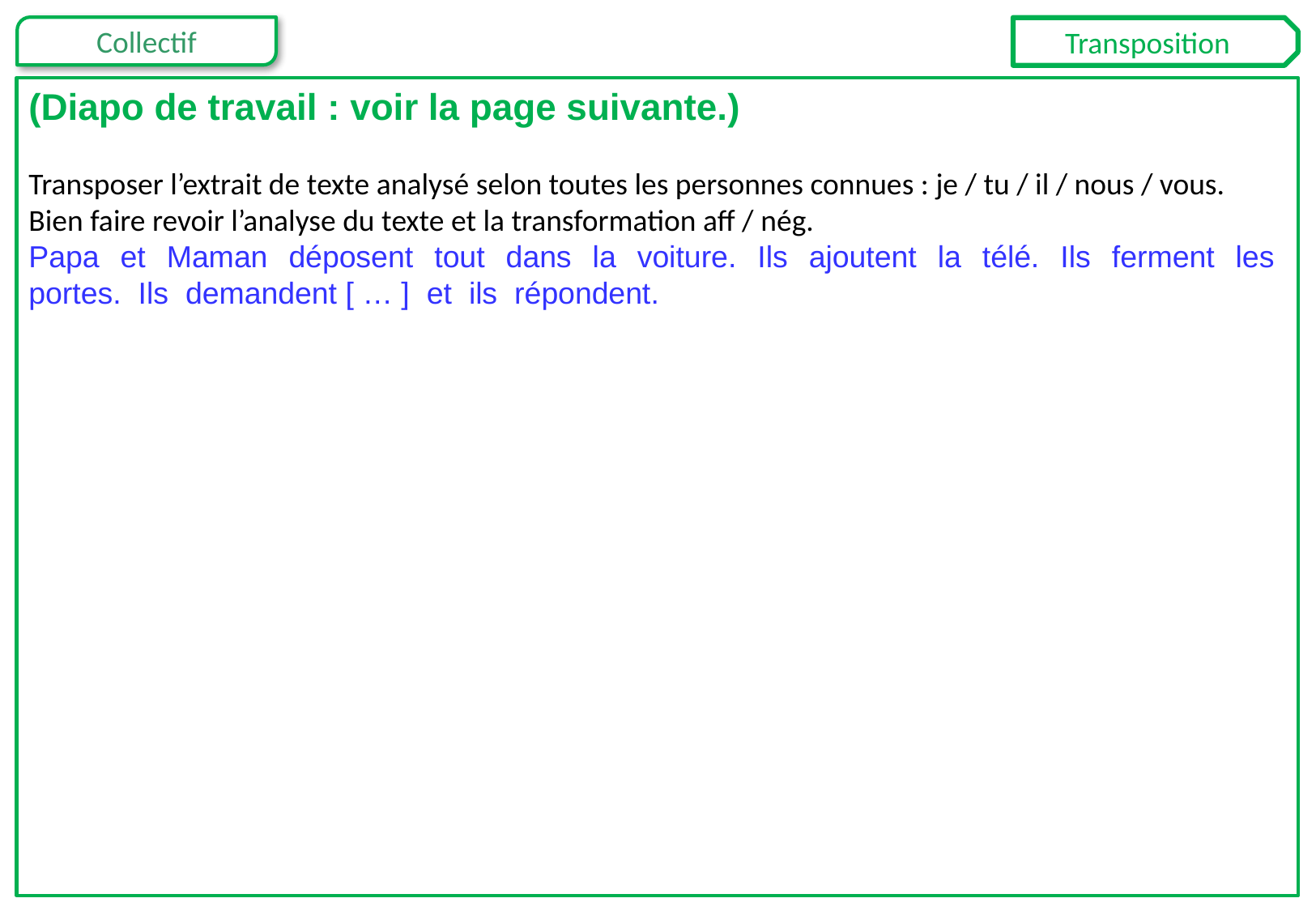

Transposition
(Diapo de travail : voir la page suivante.)

Transposer l’extrait de texte analysé selon toutes les personnes connues : je / tu / il / nous / vous.
Bien faire revoir l’analyse du texte et la transformation aff / nég.
Papa  et  Maman  déposent  tout  dans  la  voiture.  Ils  ajoutent  la  télé.  Ils  ferment  les  portes.  Ils  demandent [ … ]  et  ils  répondent.